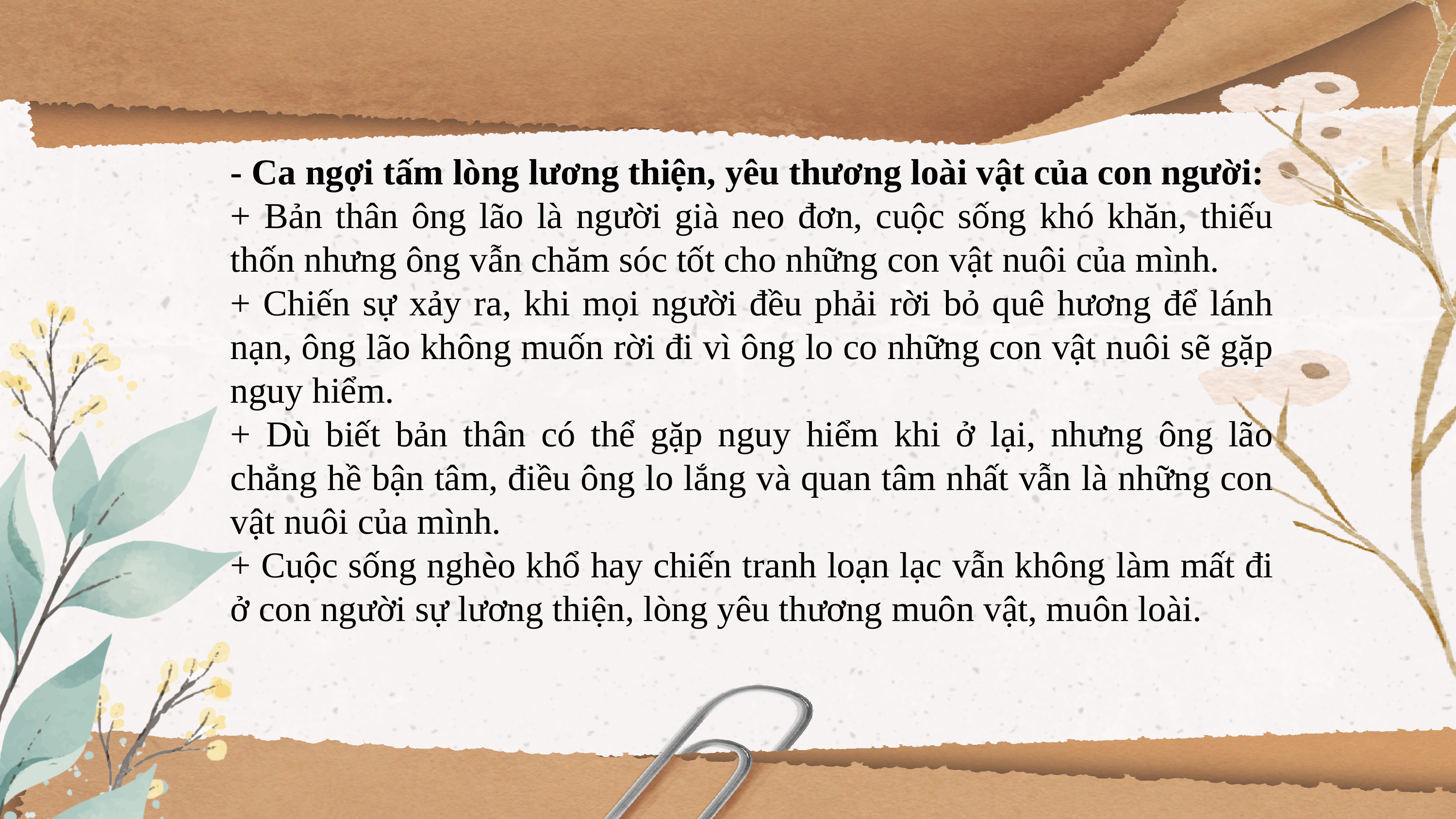

- Ca ngợi tấm lòng lương thiện, yêu thương loài vật của con người:
+ Bản thân ông lão là người già neo đơn, cuộc sống khó khăn, thiếu thốn nhưng ông vẫn chăm sóc tốt cho những con vật nuôi của mình.
+ Chiến sự xảy ra, khi mọi người đều phải rời bỏ quê hương để lánh nạn, ông lão không muốn rời đi vì ông lo co những con vật nuôi sẽ gặp nguy hiểm.
+ Dù biết bản thân có thể gặp nguy hiểm khi ở lại, nhưng ông lão chẳng hề bận tâm, điều ông lo lắng và quan tâm nhất vẫn là những con vật nuôi của mình.
+ Cuộc sống nghèo khổ hay chiến tranh loạn lạc vẫn không làm mất đi ở con người sự lương thiện, lòng yêu thương muôn vật, muôn loài.